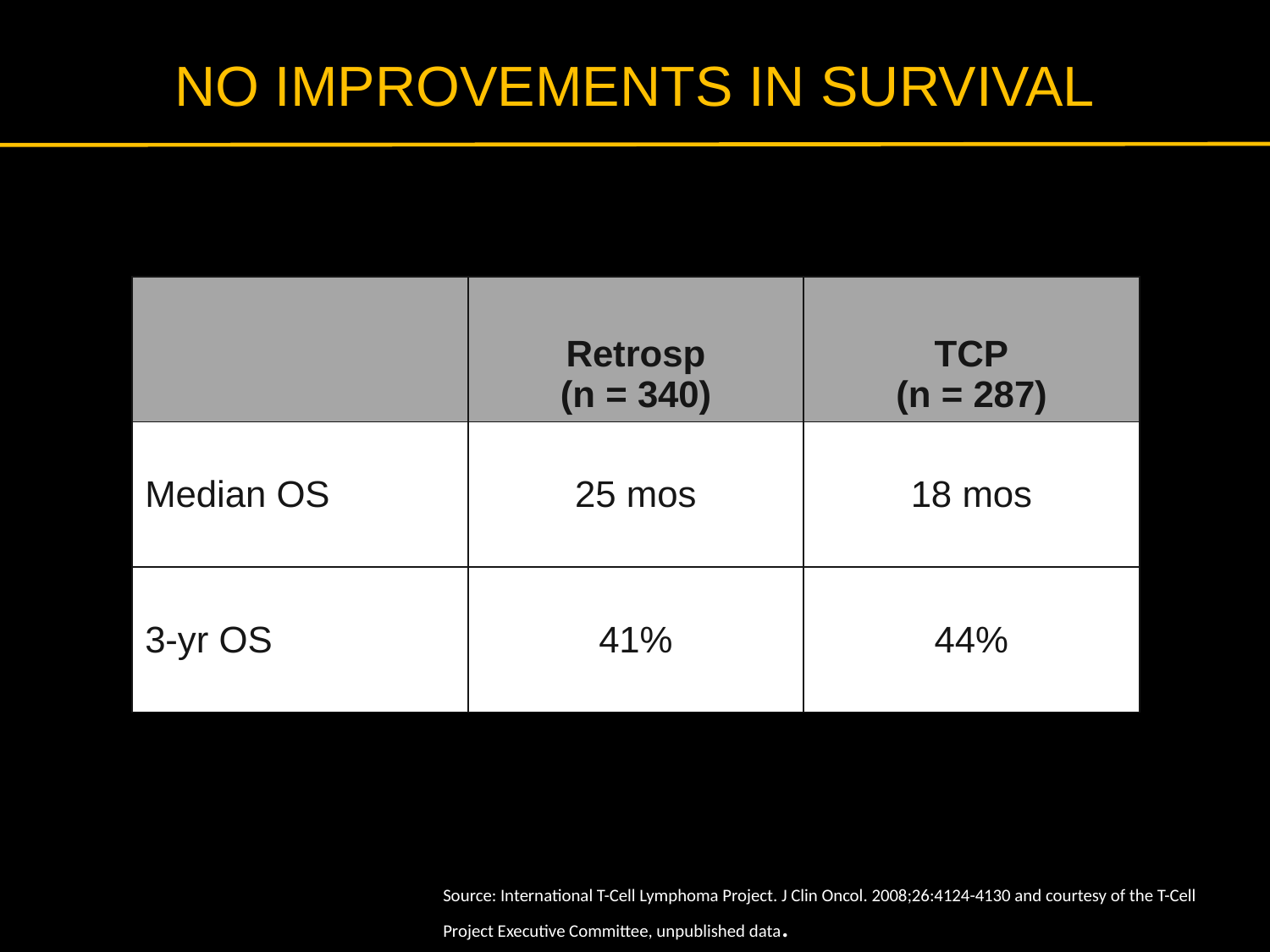

# No Improvements in Survival
|  | Retrosp (n = 340) | TCP (n = 287) |
| --- | --- | --- |
| Median OS | 25 mos | 18 mos |
| 3-yr OS | 41% | 44% |
Source: International T-Cell Lymphoma Project. J Clin Oncol. 2008;26:4124-4130 and courtesy of the T-Cell
Project Executive Committee, unpublished data.